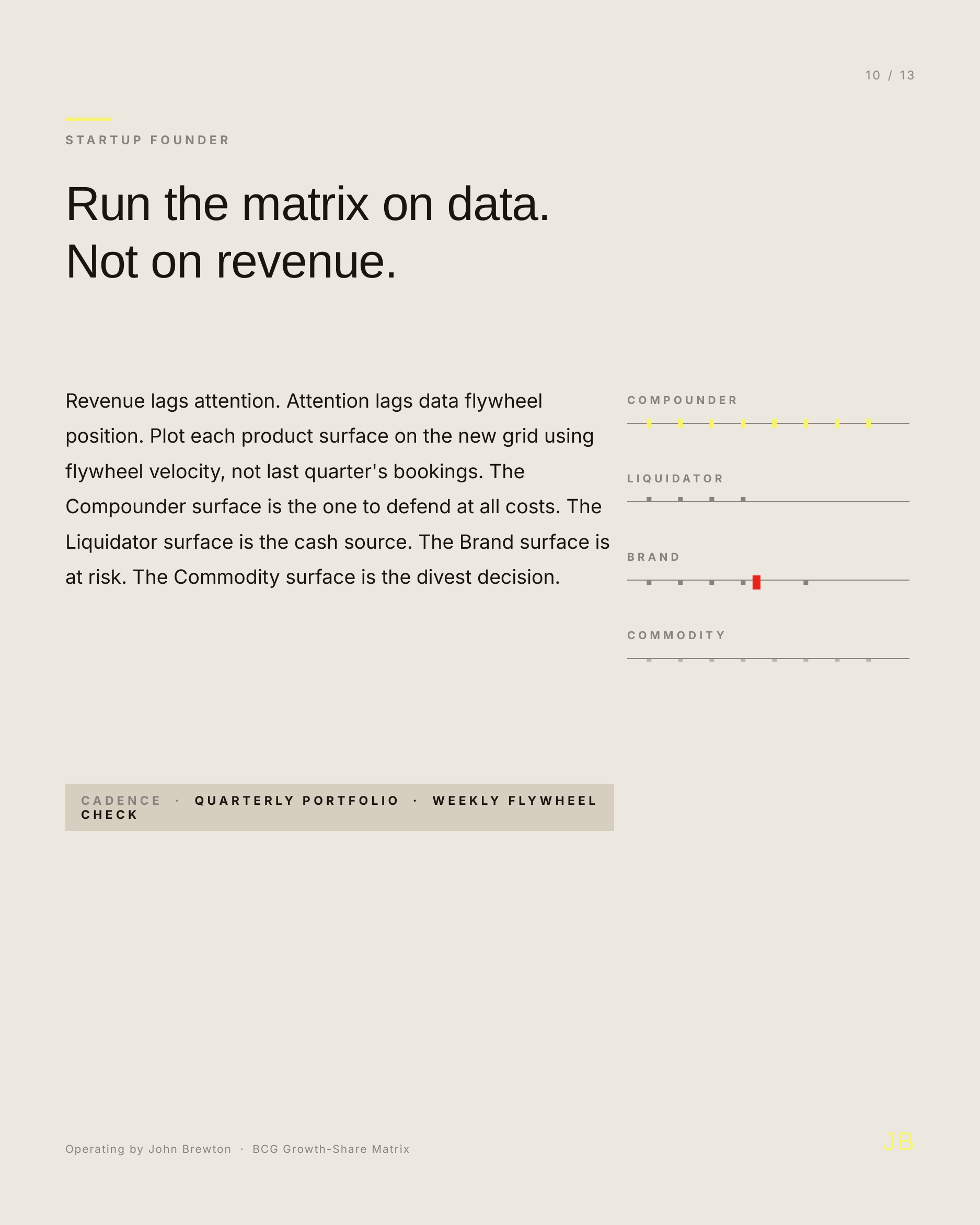

10 / 13

STARTUP FOUNDER
Run the matrix on data.
Not on revenue.
Revenue lags attention. Attention lags data flywheel position. Plot each product surface on the new grid using flywheel velocity, not last quarter's bookings. The Compounder surface is the one to defend at all costs. The Liquidator surface is the cash source. The Brand surface is at risk. The Commodity surface is the divest decision.
COMPOUNDER

LIQUIDATOR

BRAND

COMMODITY

CADENCE  ·  QUARTERLY PORTFOLIO  ·  WEEKLY FLYWHEEL CHECK
JB
Operating by John Brewton  ·  BCG Growth-Share Matrix